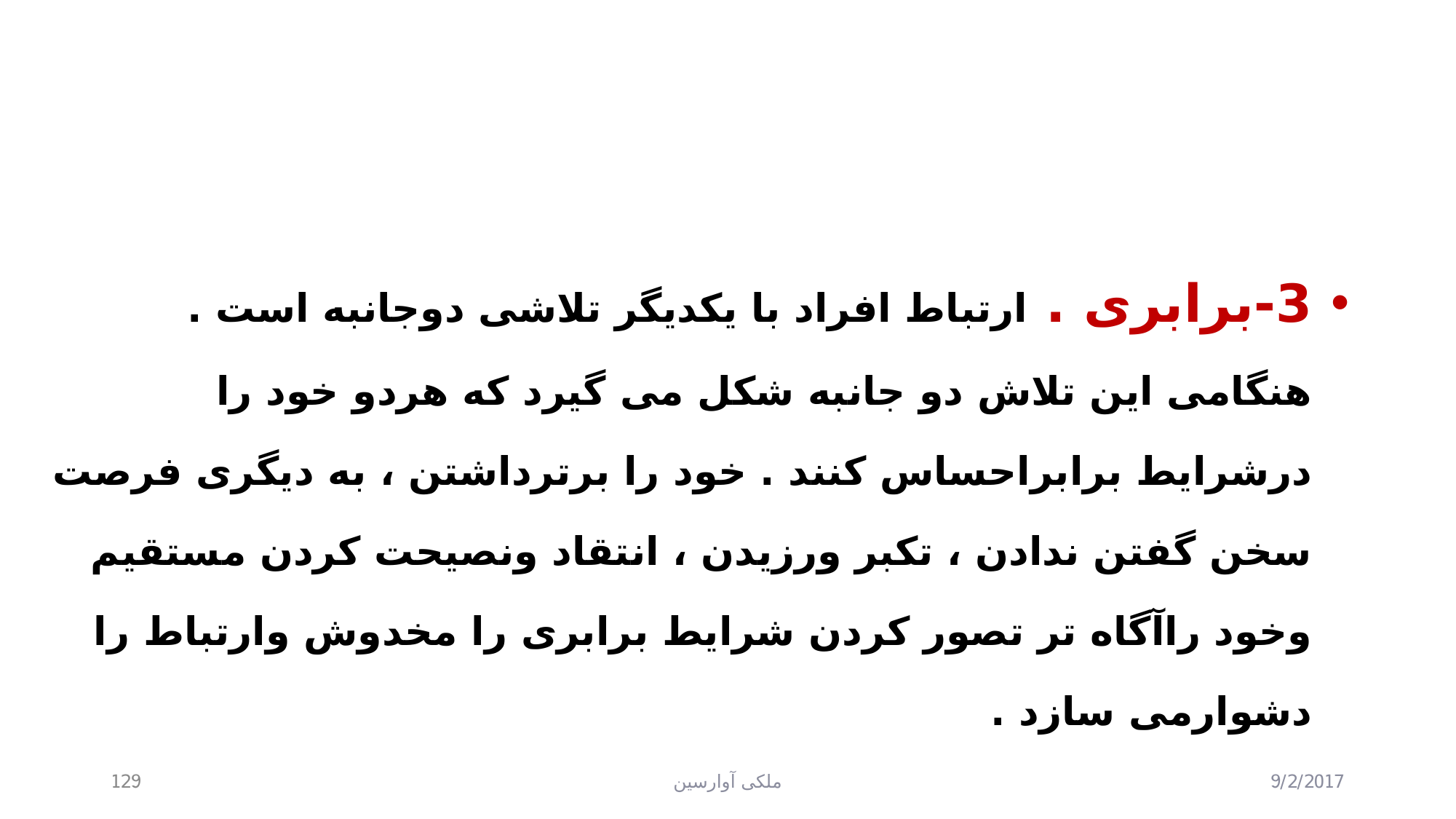

#
3-برابری . ارتباط افراد با یکدیگر تلاشی دوجانبه است . هنگامی این تلاش دو جانبه شکل می گیرد که هردو خود را درشرایط برابراحساس کنند . خود را برترداشتن ، به دیگری فرصت سخن گفتن ندادن ، تکبر ورزیدن ، انتقاد ونصیحت کردن مستقیم وخود راآگاه تر تصور کردن شرایط برابری را مخدوش وارتباط را دشوارمی سازد .
129
ملکی آوارسین
9/2/2017